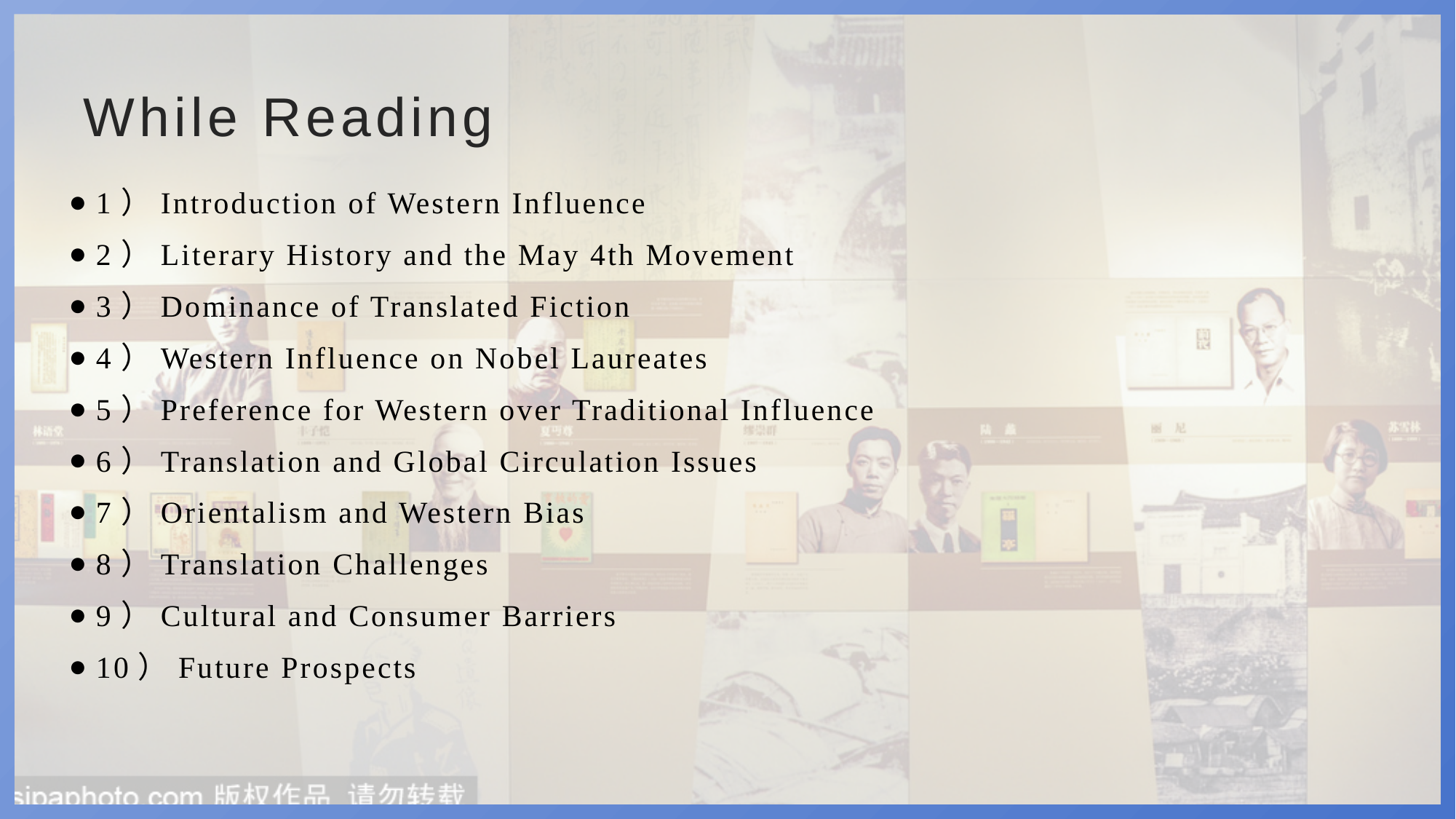

# While Reading
1）Introduction of Western Influence
2）Literary History and the May 4th Movement
3）Dominance of Translated Fiction
4）Western Influence on Nobel Laureates
5）Preference for Western over Traditional Influence
6）Translation and Global Circulation Issues
7）Orientalism and Western Bias
8）Translation Challenges
9）Cultural and Consumer Barriers
10）Future Prospects